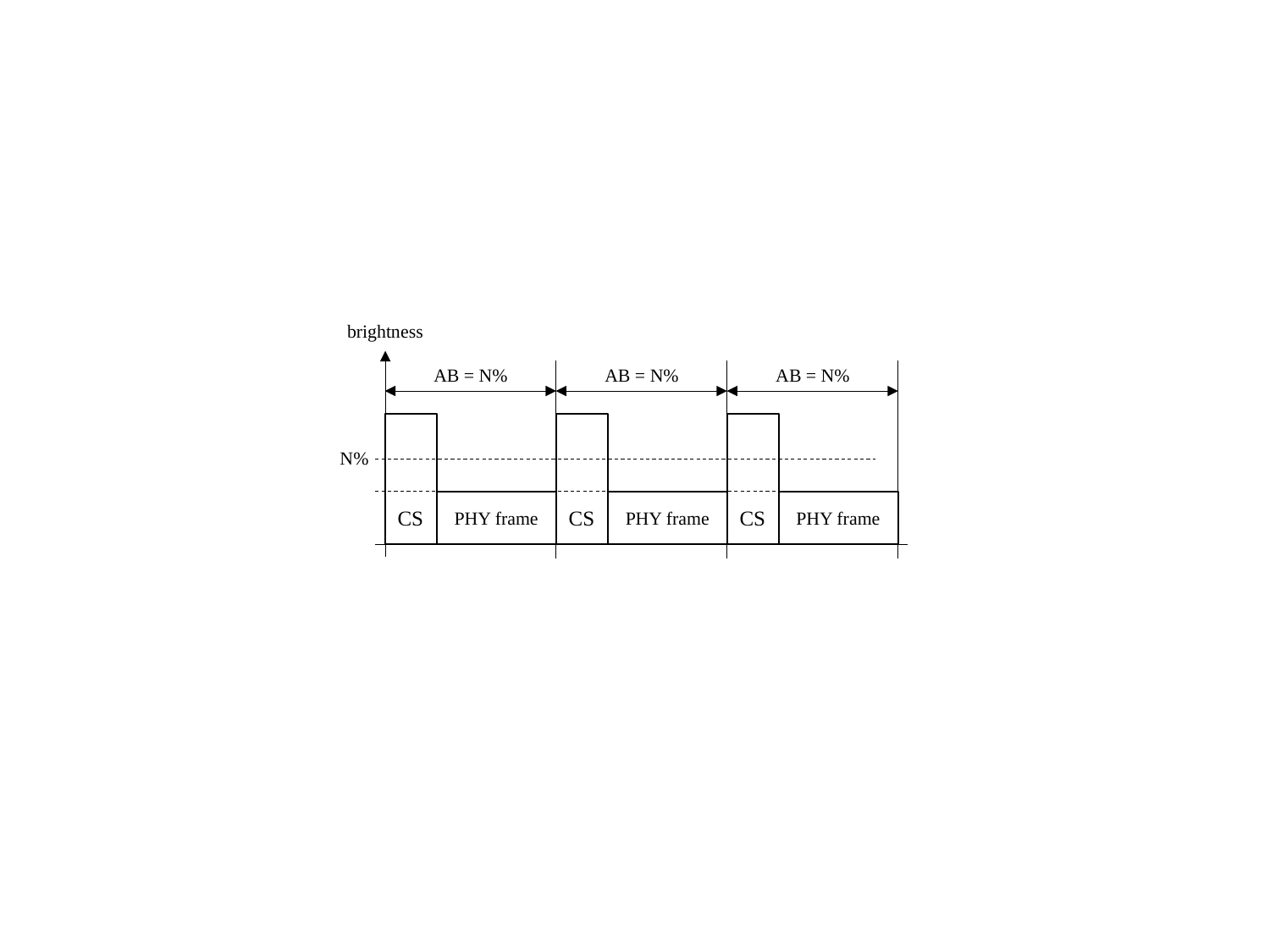

brightness
AB = N%

PHY frame
CS
AB = N%

PHY frame
CS
AB = N%

PHY frame
CS
N%